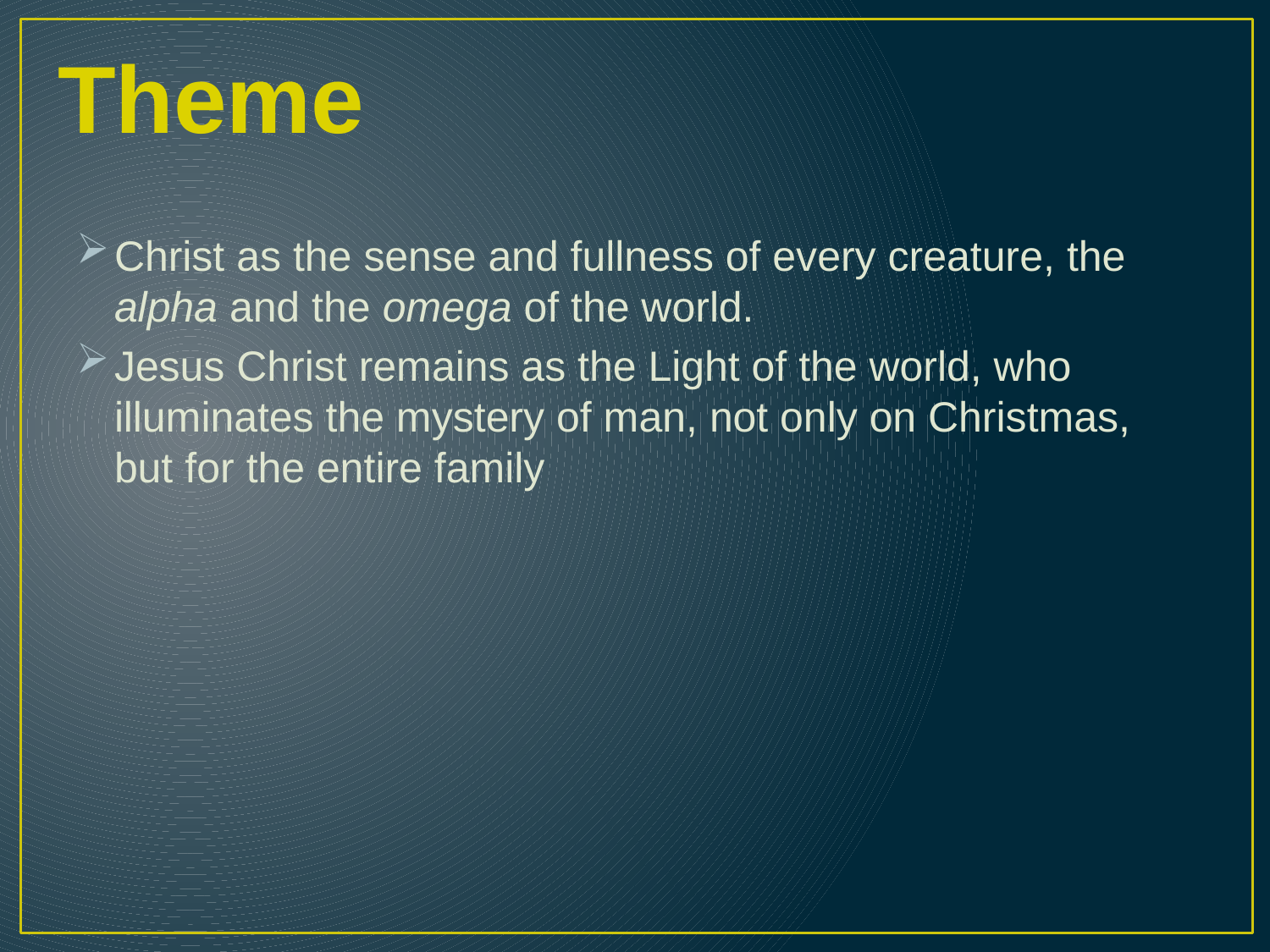

Theme
Christ as the sense and fullness of every creature, the alpha and the omega of the world.
Jesus Christ remains as the Light of the world, who illuminates the mystery of man, not only on Christmas, but for the entire family